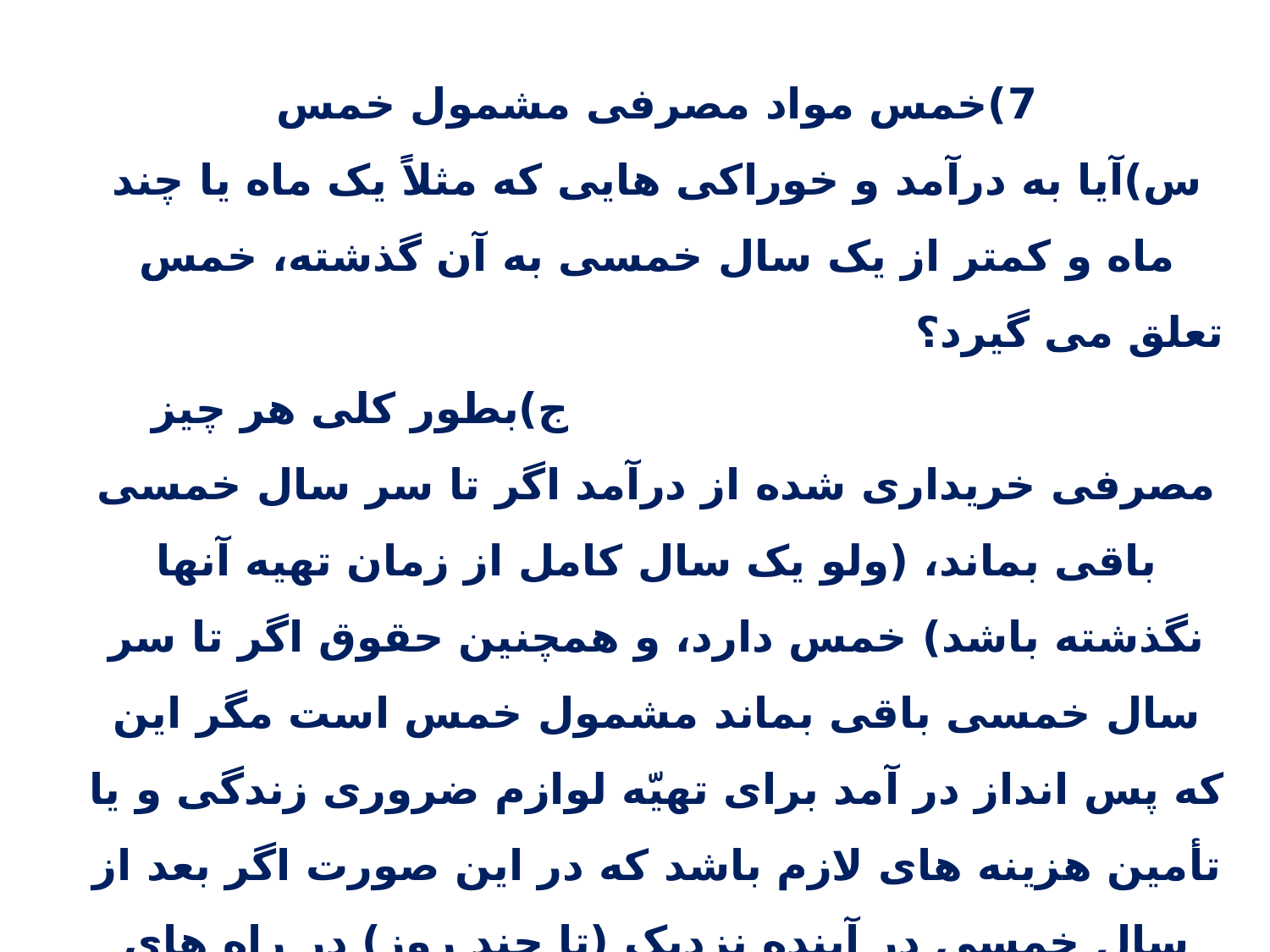

7)خمس مواد مصرفی مشمول خمس
س)آیا به درآمد و خوراکی هایی که مثلاً یک ماه یا چند ماه و کمتر از یک سال خمسی به آن گذشته، خمس تعلق می گیرد؟                                                                                                 ج)بطور کلی هر چیز مصرفی خریداری شده از درآمد اگر تا سر سال خمسی باقی بماند، (ولو یک سال کامل از زمان تهیه آنها نگذشته باشد) خمس دارد، و همچنین حقوق اگر تا سر سال خمسی باقی بماند مشمول خمس است مگر این که پس انداز در آمد برای تهیّه لوازم ضروری زندگی و یا تأمین هزینه های لازم باشد که در این صورت اگر بعد از سال خمسی در آینده نزدیک (تا چند روز) در راه های مذکور مصرف شود، خمس ندارد.
شماره استفتاء: 857929     احکام خمس، س 280 و281